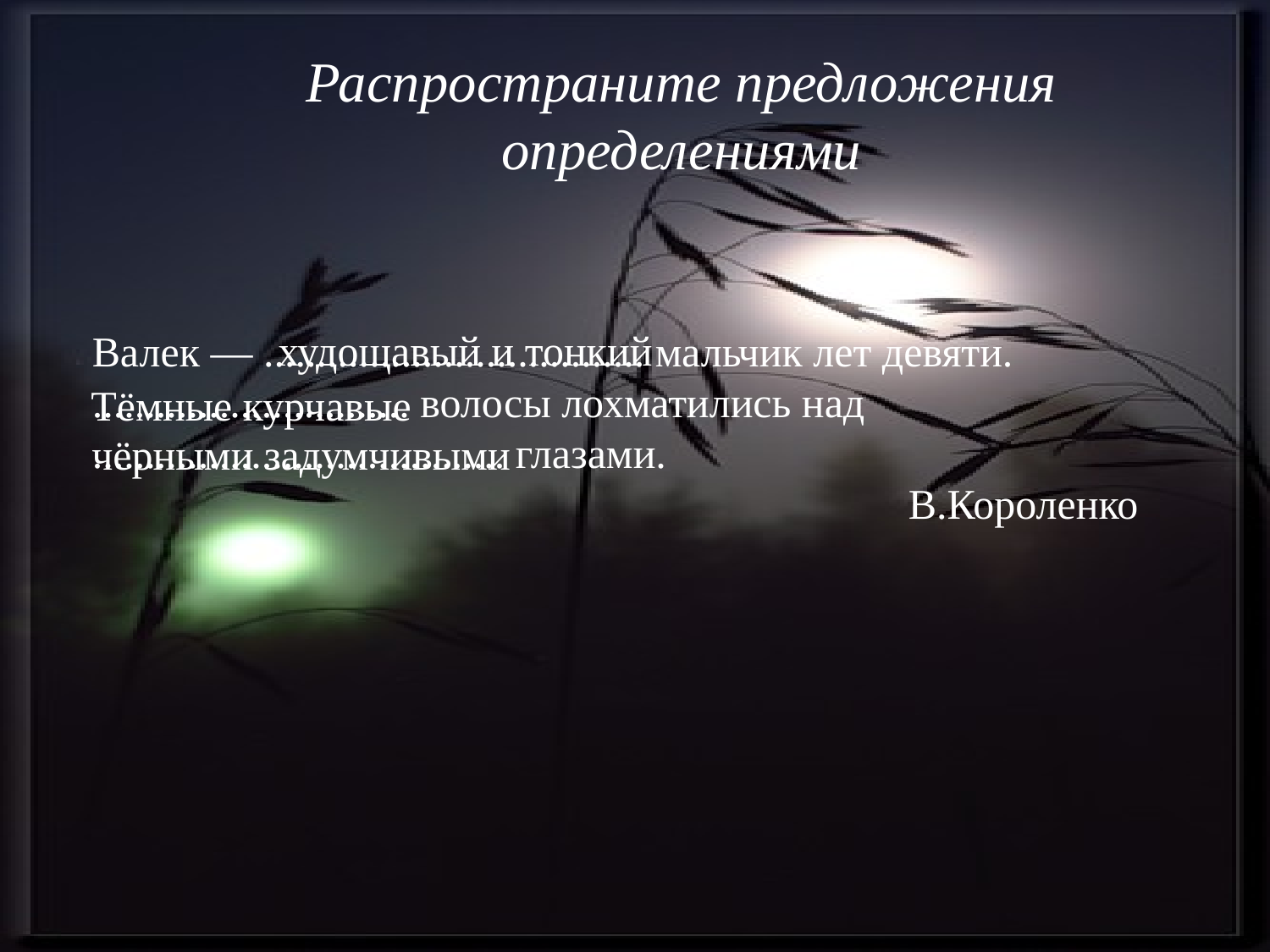

Распространите предложения определениями
Валек — .................................... мальчик лет девяти.
.............................. волосы лохматились над
....................................... глазами.
В.Короленко
худощавый и тонкий
Тёмные курчавые
чёрными задумчивыми